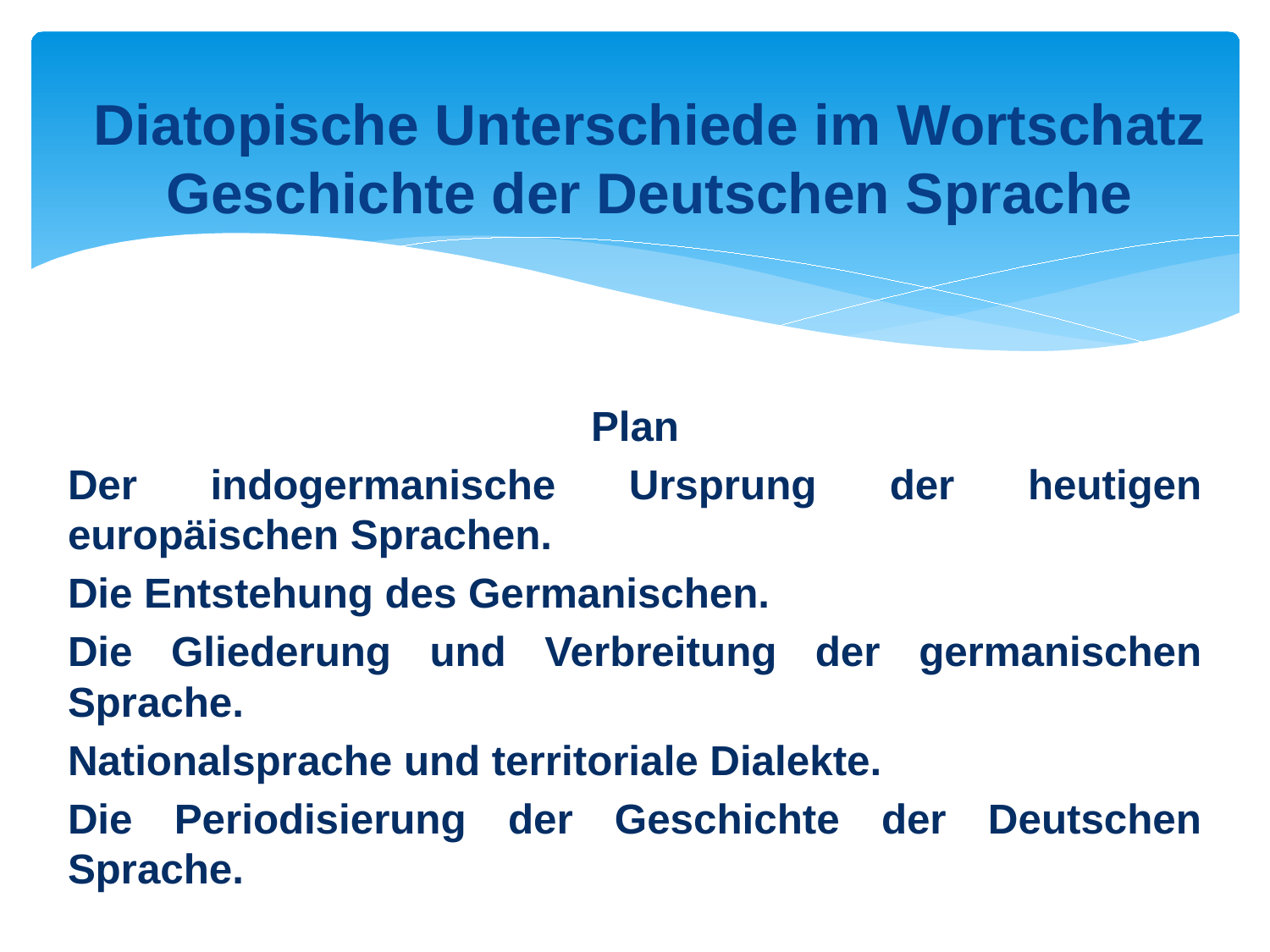

# Diatopische Unterschiede im Wortschatz Geschichte der Deutschen Sprache

Plan
Der indogermanische Ursprung der heutigen europäischen Sprachen.
Die Entstehung des Germanischen.
Die Gliederung und Verbreitung der germanischen Sprache.
Nationalsprache und territoriale Dialekte.
Die Periodisierung der Geschichte der Deutschen Sprache.